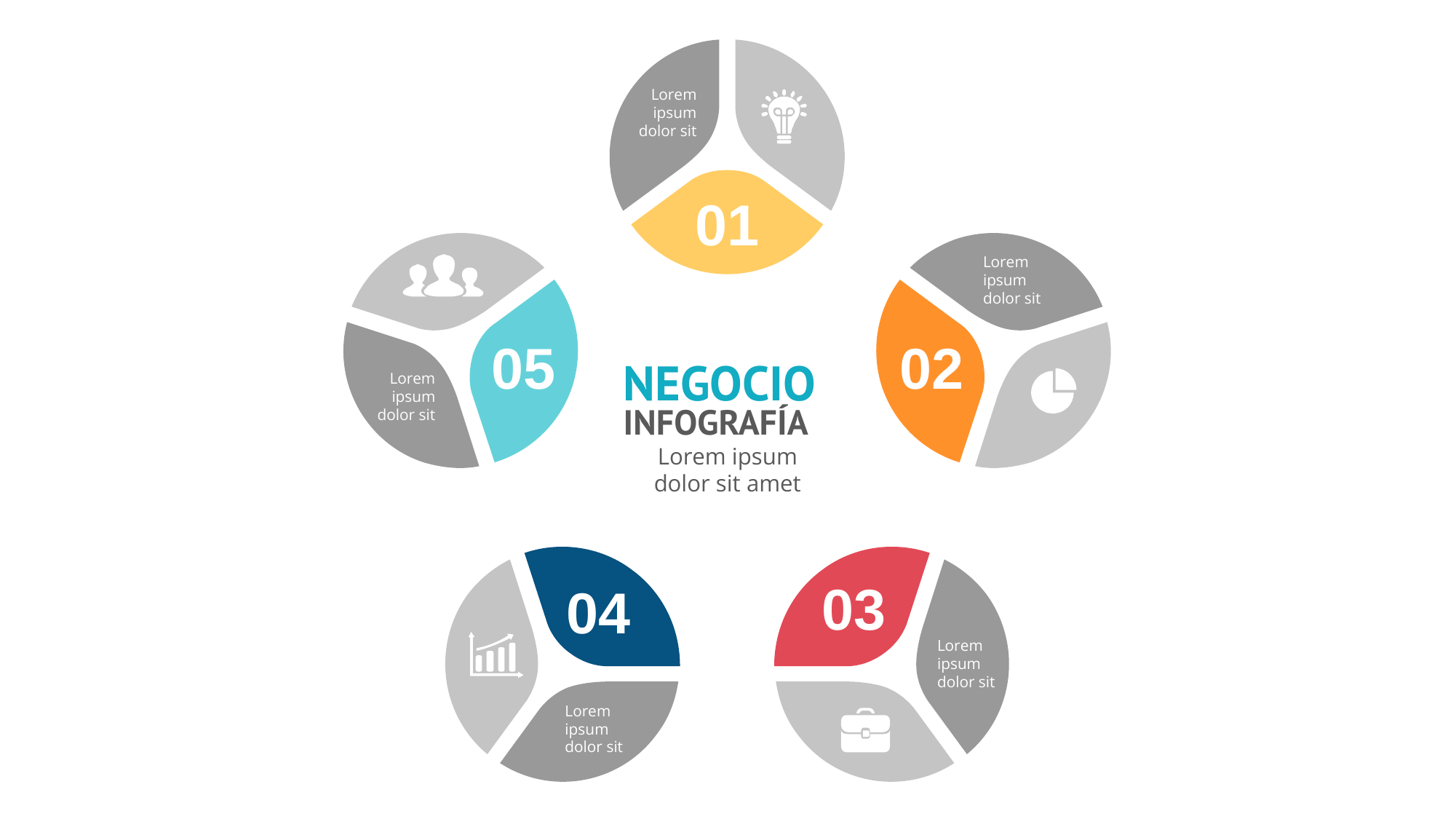

Lorem ipsum dolor sit amet, consectetur

Lorem ipsum dolor sit

01

Lorem ipsum dolor sit

02
05
NEGOCIO
Lorem ipsum dolor sit

INFOGRAFÍA
Lorem ipsum dolor sit amet

03
04
Lorem ipsum dolor sit

Lorem ipsum dolor sit